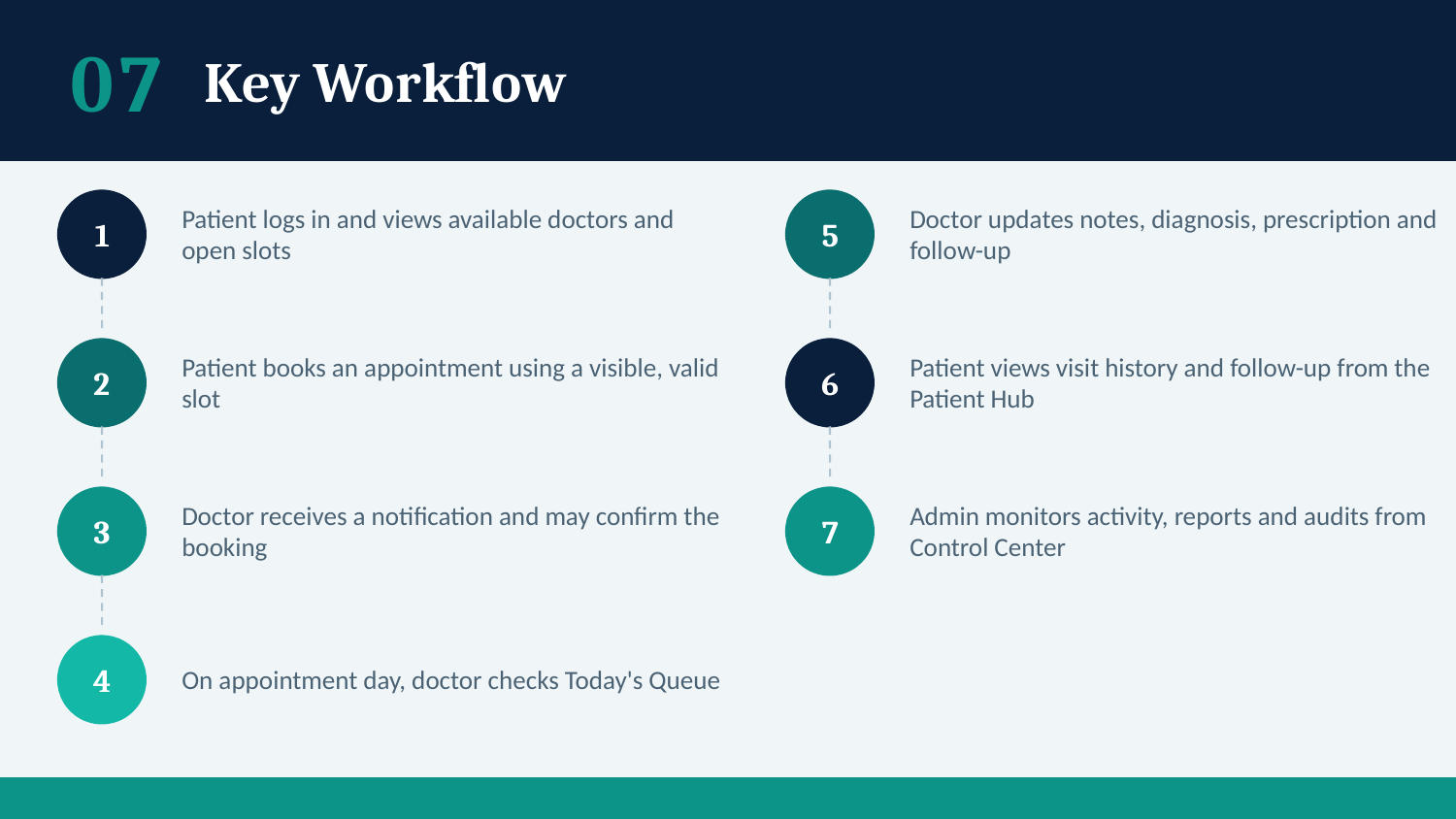

07
Key Workflow

1

5
Patient logs in and views available doctors and open slots
Doctor updates notes, diagnosis, prescription and follow-up

2

6
Patient books an appointment using a visible, valid slot
Patient views visit history and follow-up from the Patient Hub

3

7
Doctor receives a notification and may confirm the booking
Admin monitors activity, reports and audits from Control Center

4
On appointment day, doctor checks Today's Queue